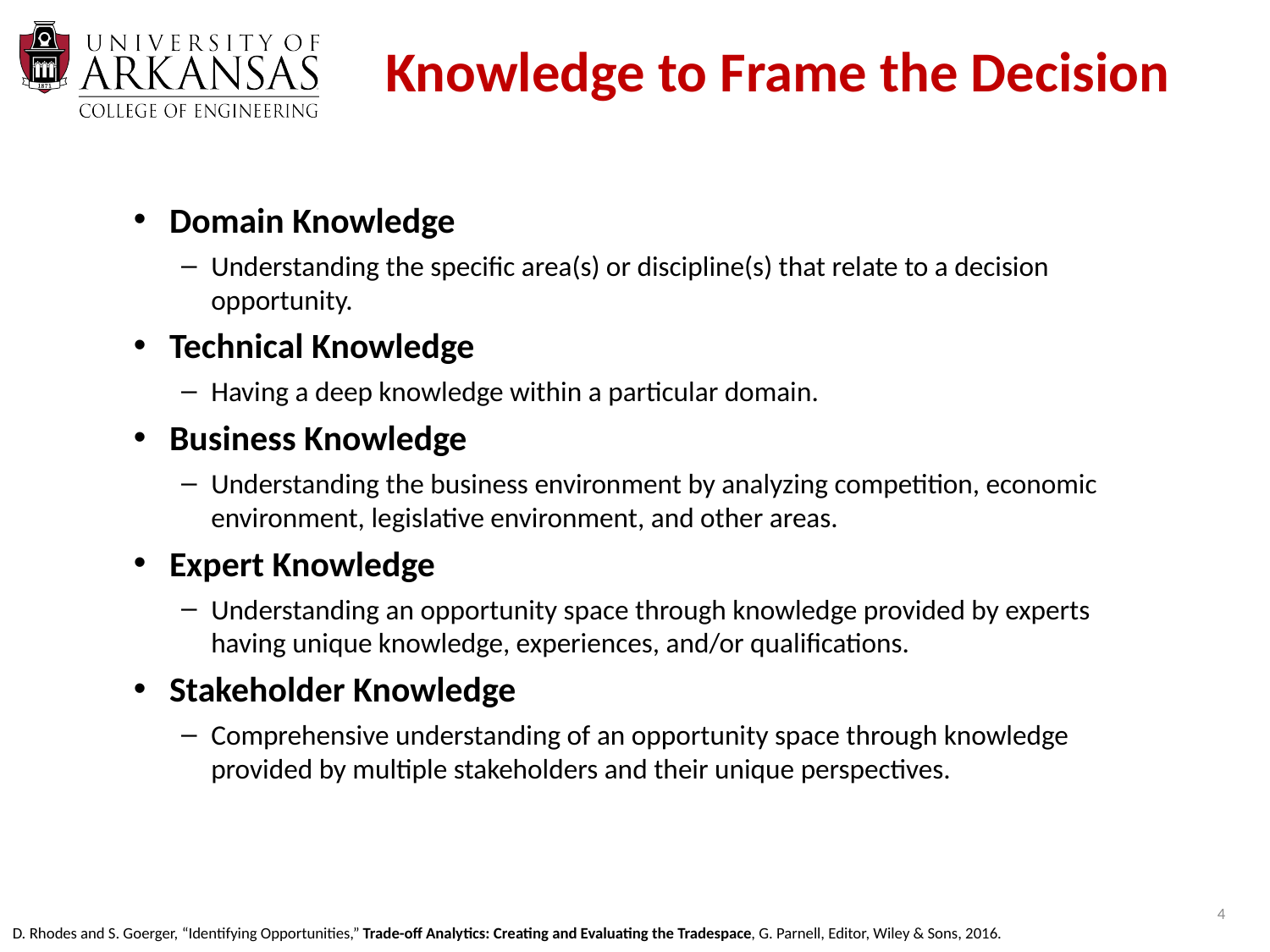

# Knowledge to Frame the Decision
Domain Knowledge
Understanding the specific area(s) or discipline(s) that relate to a decision opportunity.
Technical Knowledge
Having a deep knowledge within a particular domain.
Business Knowledge
Understanding the business environment by analyzing competition, economic environment, legislative environment, and other areas.
Expert Knowledge
Understanding an opportunity space through knowledge provided by experts having unique knowledge, experiences, and/or qualifications.
Stakeholder Knowledge
Comprehensive understanding of an opportunity space through knowledge provided by multiple stakeholders and their unique perspectives.
4
D. Rhodes and S. Goerger, “Identifying Opportunities,” Trade-off Analytics: Creating and Evaluating the Tradespace, G. Parnell, Editor, Wiley & Sons, 2016.